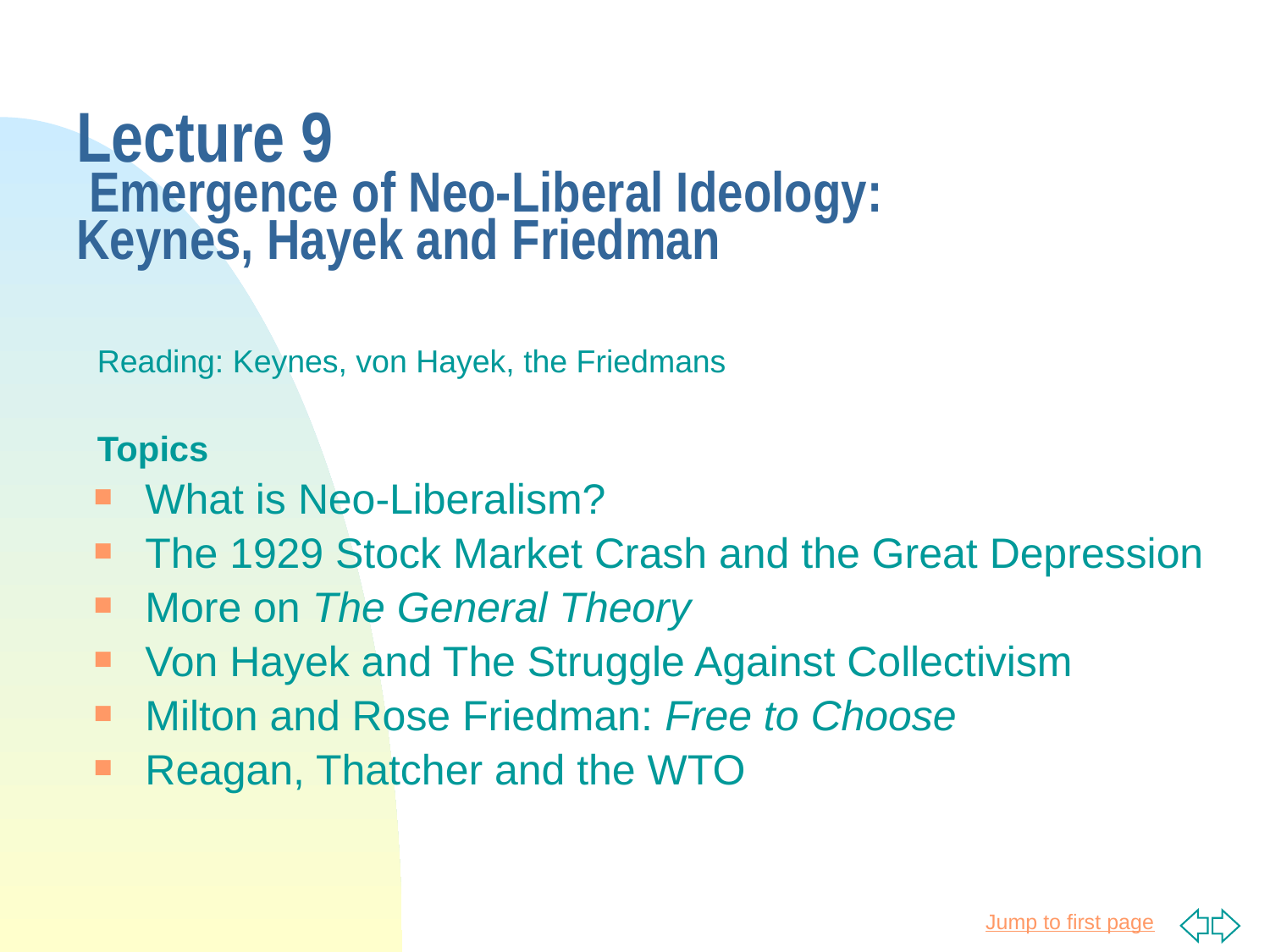

# Lecture 9 Emergence of Neo-Liberal Ideology: Keynes, Hayek and Friedman
Reading: Keynes, von Hayek, the Friedmans

Topics
What is Neo-Liberalism?
The 1929 Stock Market Crash and the Great Depression
More on The General Theory
Von Hayek and The Struggle Against Collectivism
Milton and Rose Friedman: Free to Choose
Reagan, Thatcher and the WTO